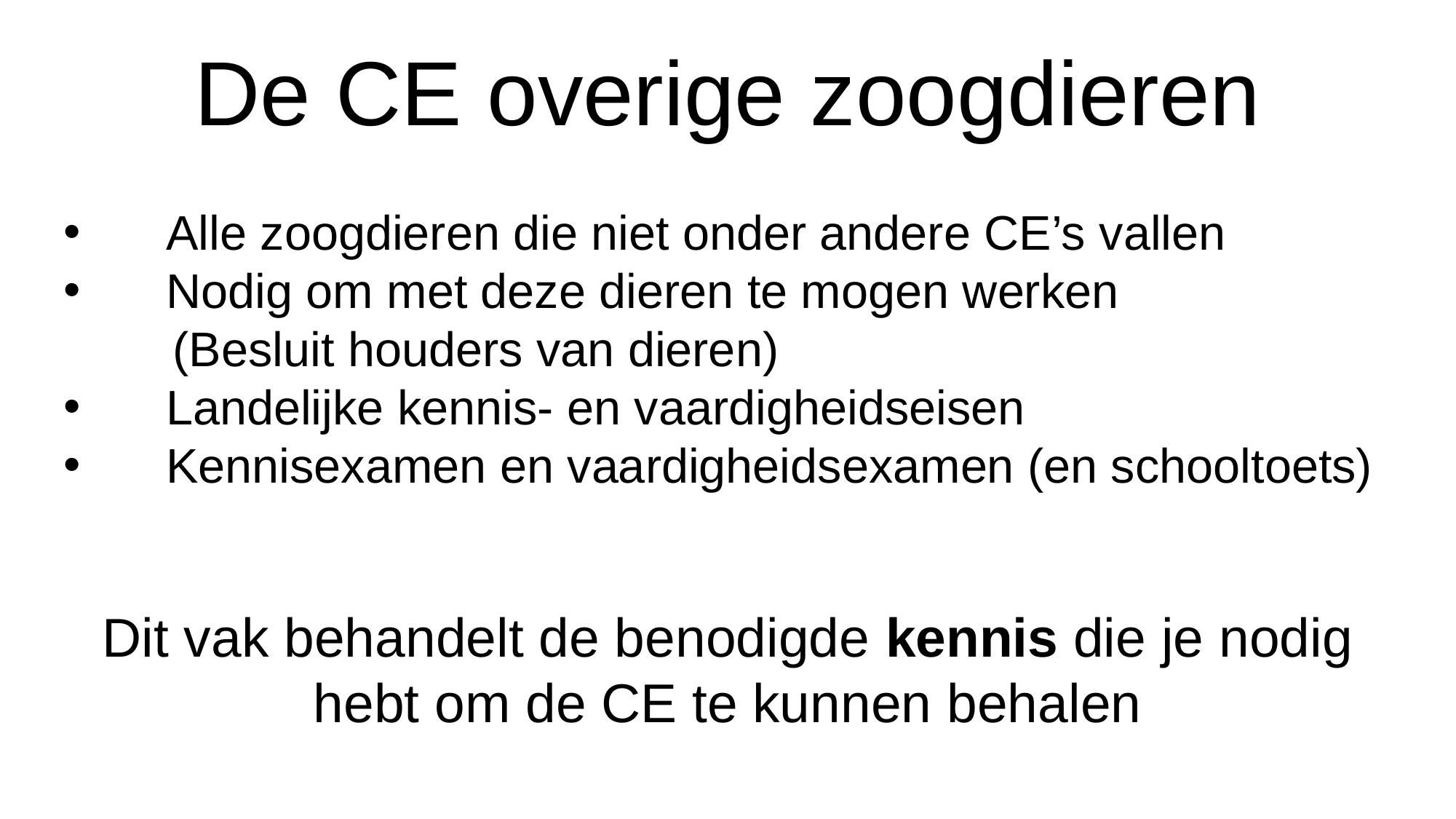

De CE overige zoogdieren

Alle zoogdieren die niet onder andere CE’s vallen
Nodig om met deze dieren te mogen werken
	(Besluit houders van dieren)
Landelijke kennis- en vaardigheidseisen
Kennisexamen en vaardigheidsexamen (en schooltoets)

Dit vak behandelt de benodigde kennis die je nodig hebt om de CE te kunnen behalen